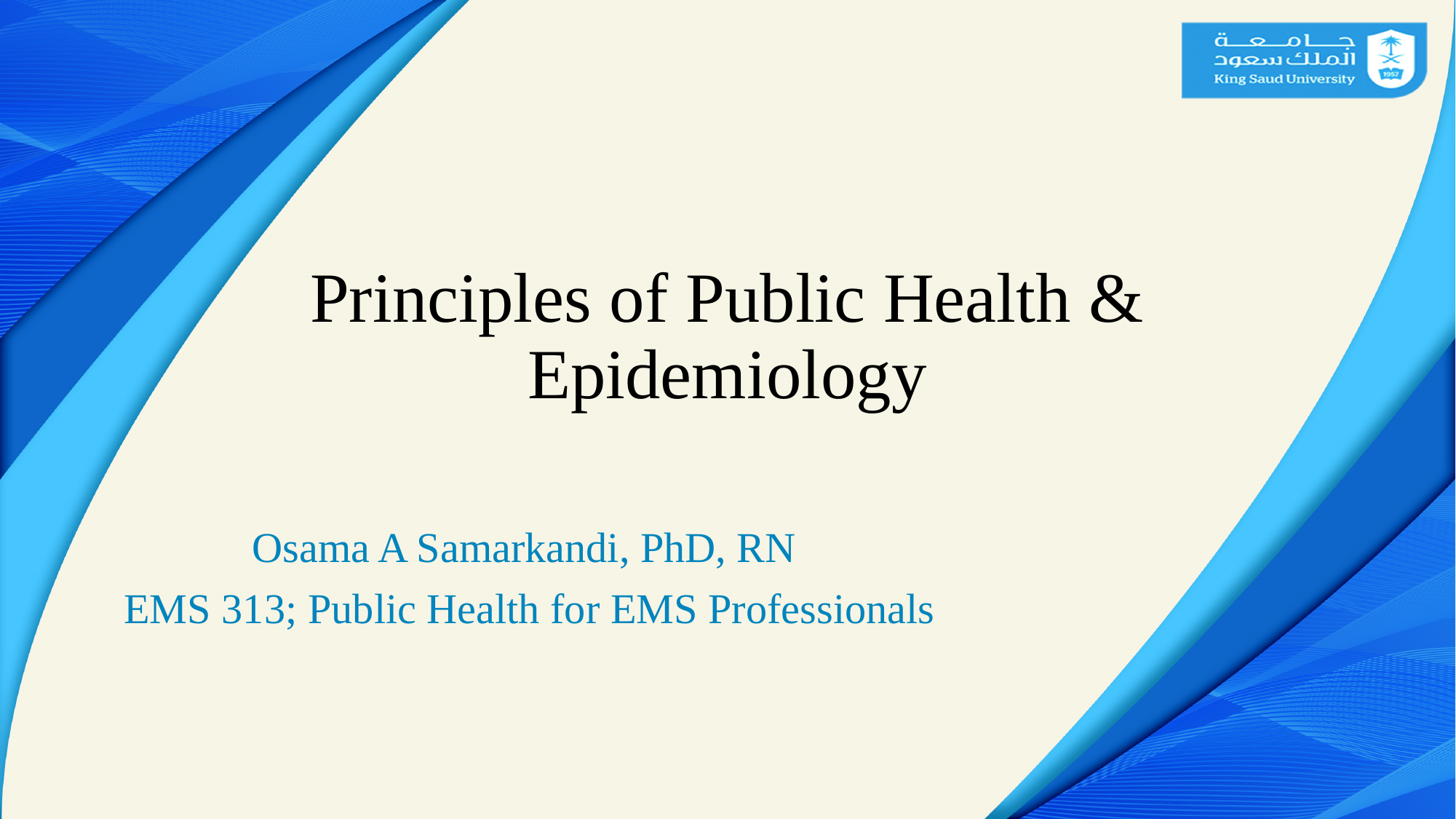

# Principles of Public Health & Epidemiology
Osama A Samarkandi, PhD, RN
EMS 313; Public Health for EMS Professionals